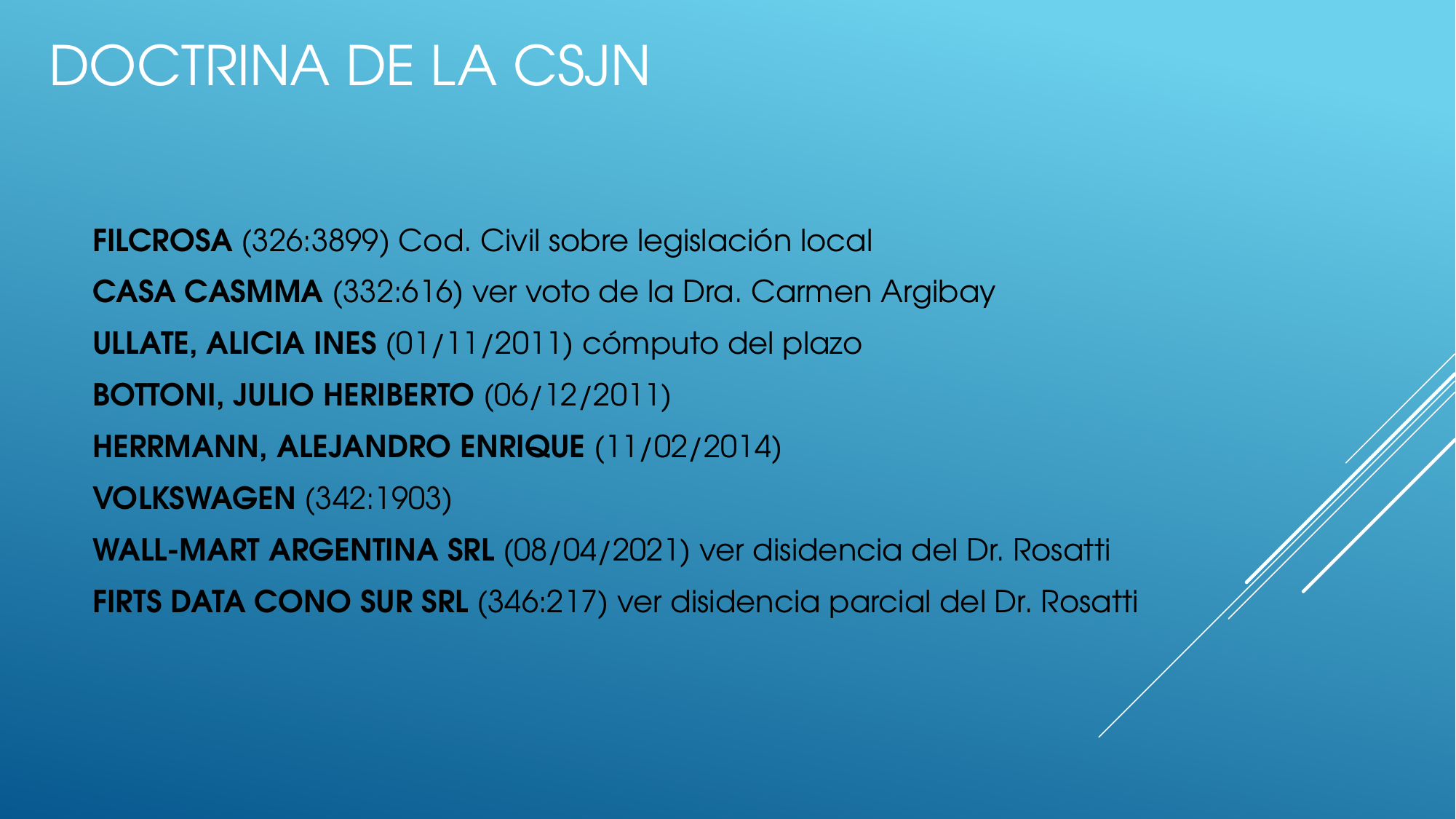

# Doctrina de la csjn
FILCROSA (326:3899) Cod. Civil sobre legislación local
CASA CASMMA (332:616) ver voto de la Dra. Carmen Argibay
ULLATE, ALICIA INES (01/11/2011) cómputo del plazo
BOTTONI, JULIO HERIBERTO (06/12/2011)
HERRMANN, ALEJANDRO ENRIQUE (11/02/2014)
VOLKSWAGEN (342:1903)
WALL-MART ARGENTINA SRL (08/04/2021) ver disidencia del Dr. Rosatti
FIRTS DATA CONO SUR SRL (346:217) ver disidencia parcial del Dr. Rosatti